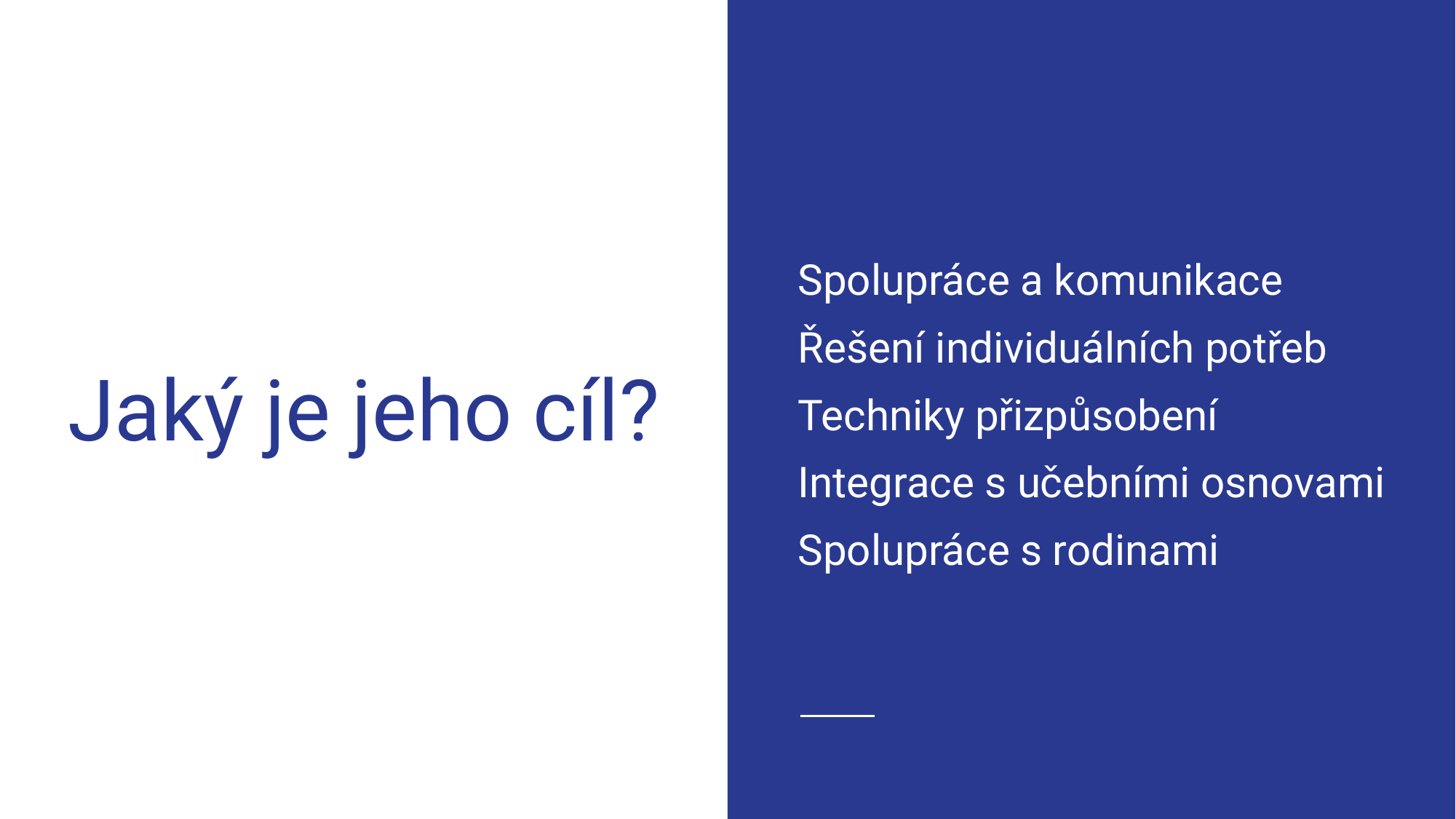

Spolupráce a komunikace
Řešení individuálních potřeb
Techniky přizpůsobení
Integrace s učebními osnovami
Spolupráce s rodinami
# Jaký je jeho cíl?